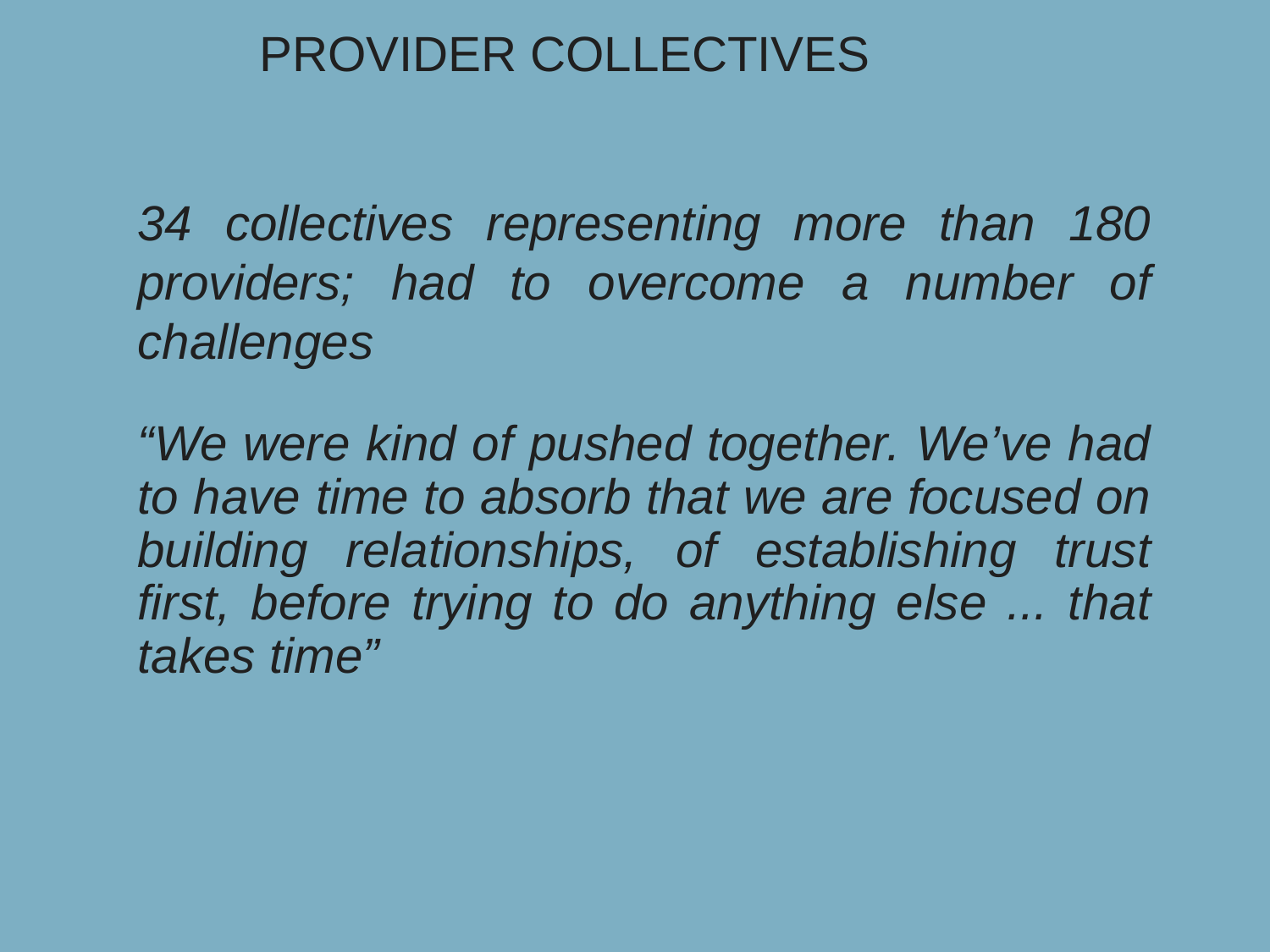

Provider Collectives

34 collectives representing more than 180 providers; had to overcome a number of challenges
“We were kind of pushed together. We’ve had to have time to absorb that we are focused on building relationships, of establishing trust first, before trying to do anything else ... that takes time”